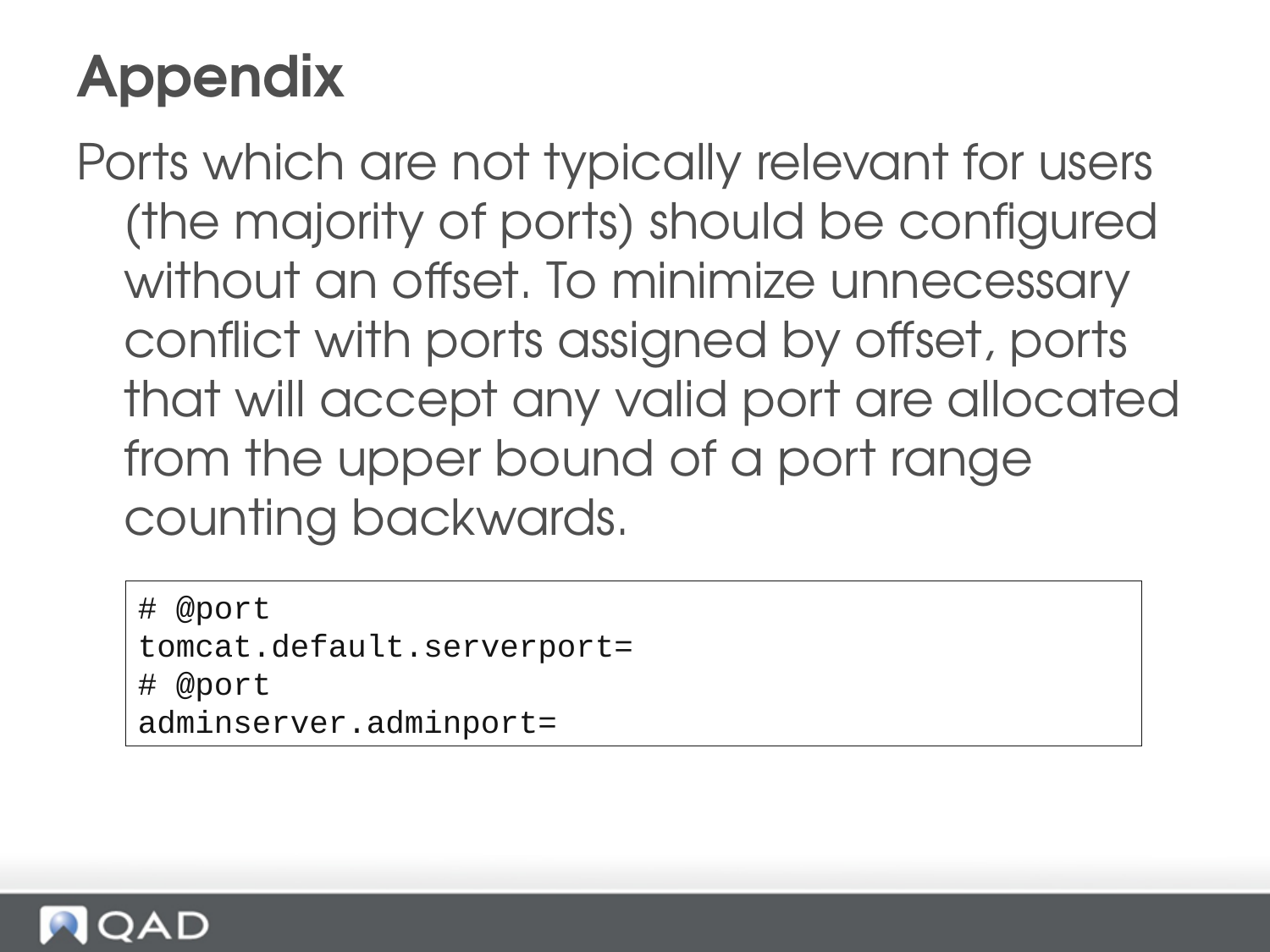

# Appendix
Ports which are not typically relevant for users (the majority of ports) should be configured without an offset. To minimize unnecessary conflict with ports assigned by offset, ports that will accept any valid port are allocated from the upper bound of a port range counting backwards.
# @port
tomcat.default.serverport=
# @port
adminserver.adminport=